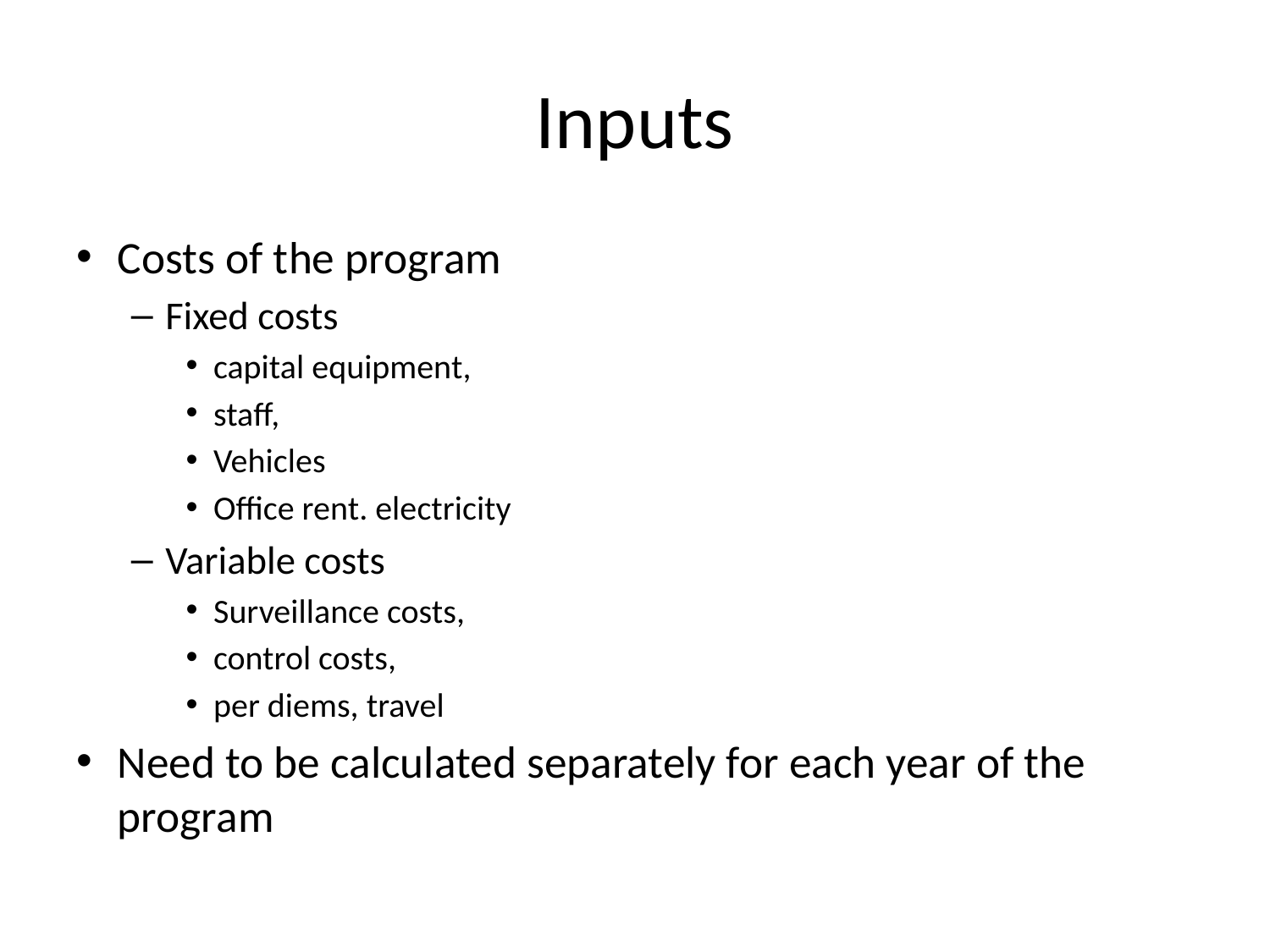

# Inputs
Costs of the program
Fixed costs
capital equipment,
staff,
Vehicles
Office rent. electricity
Variable costs
Surveillance costs,
control costs,
per diems, travel
Need to be calculated separately for each year of the program